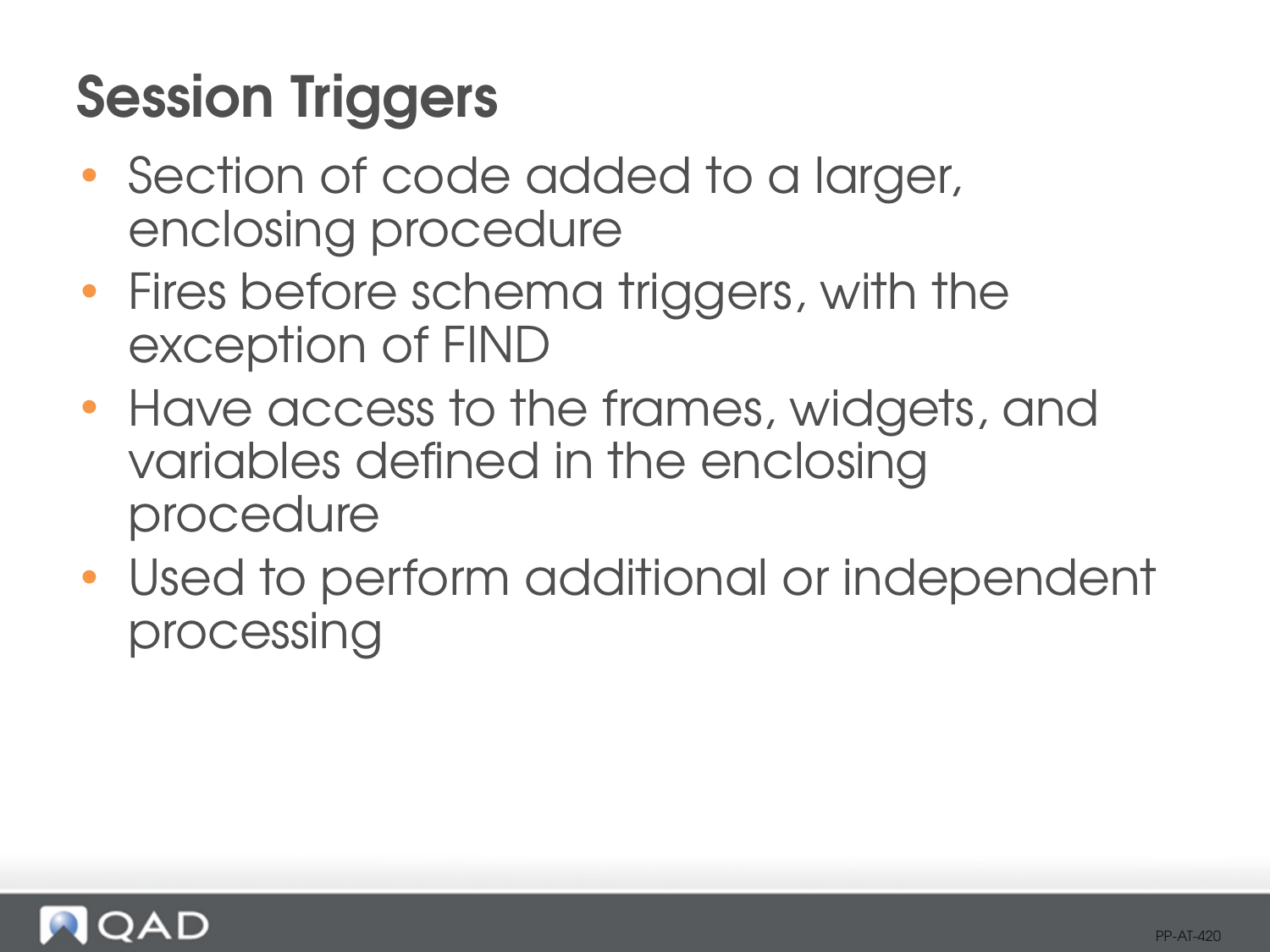

# Session Triggers
Section of code added to a larger, enclosing procedure
Fires before schema triggers, with the exception of FIND
Have access to the frames, widgets, and variables defined in the enclosing procedure
Used to perform additional or independent processing
PP-AT-420